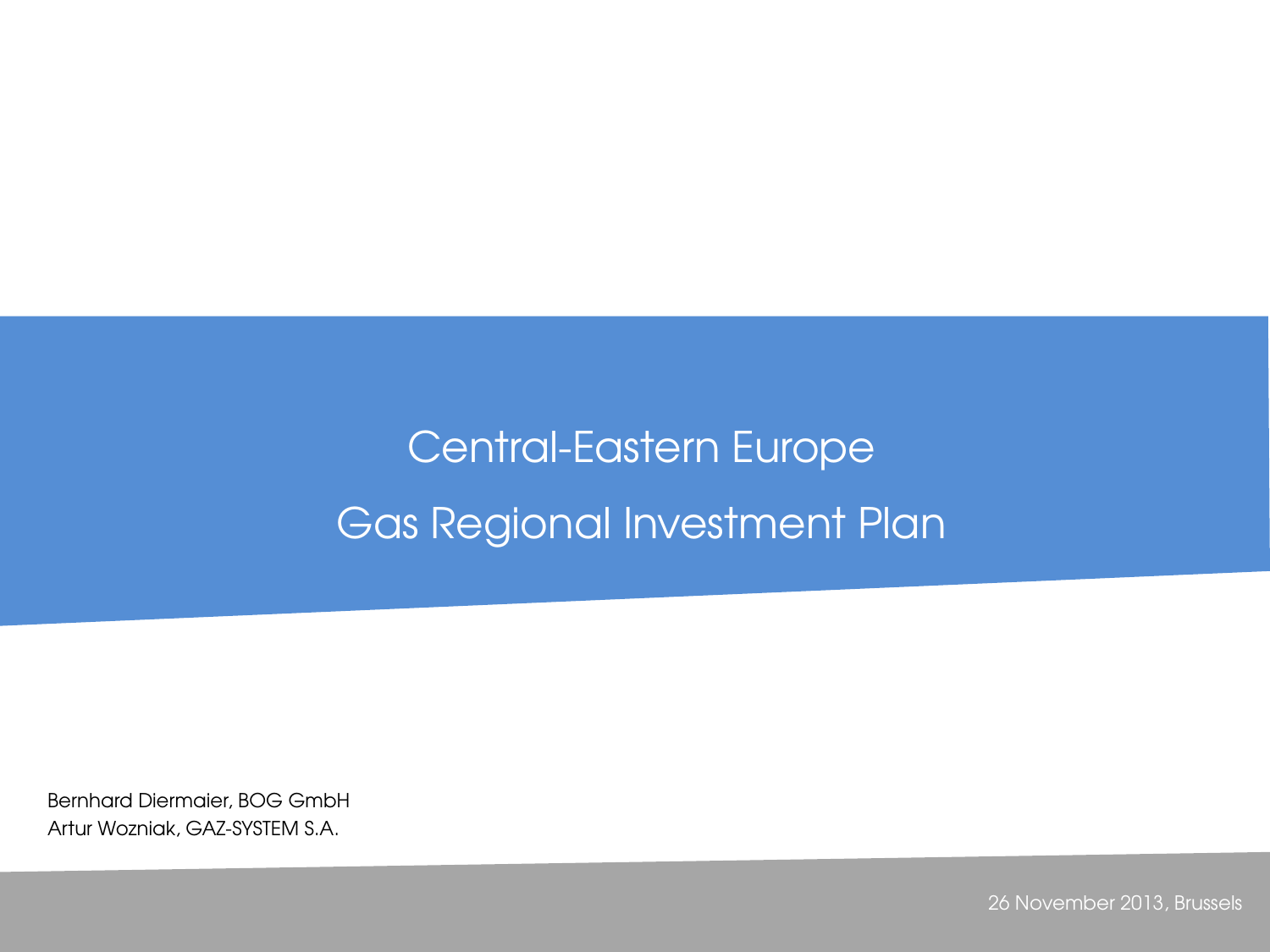

Central-Eastern Europe
Gas Regional Investment Plan
Bernhard Diermaier, BOG GmbH
Artur Wozniak, GAZ-SYSTEM S.A.

26 November 2013, Brussels